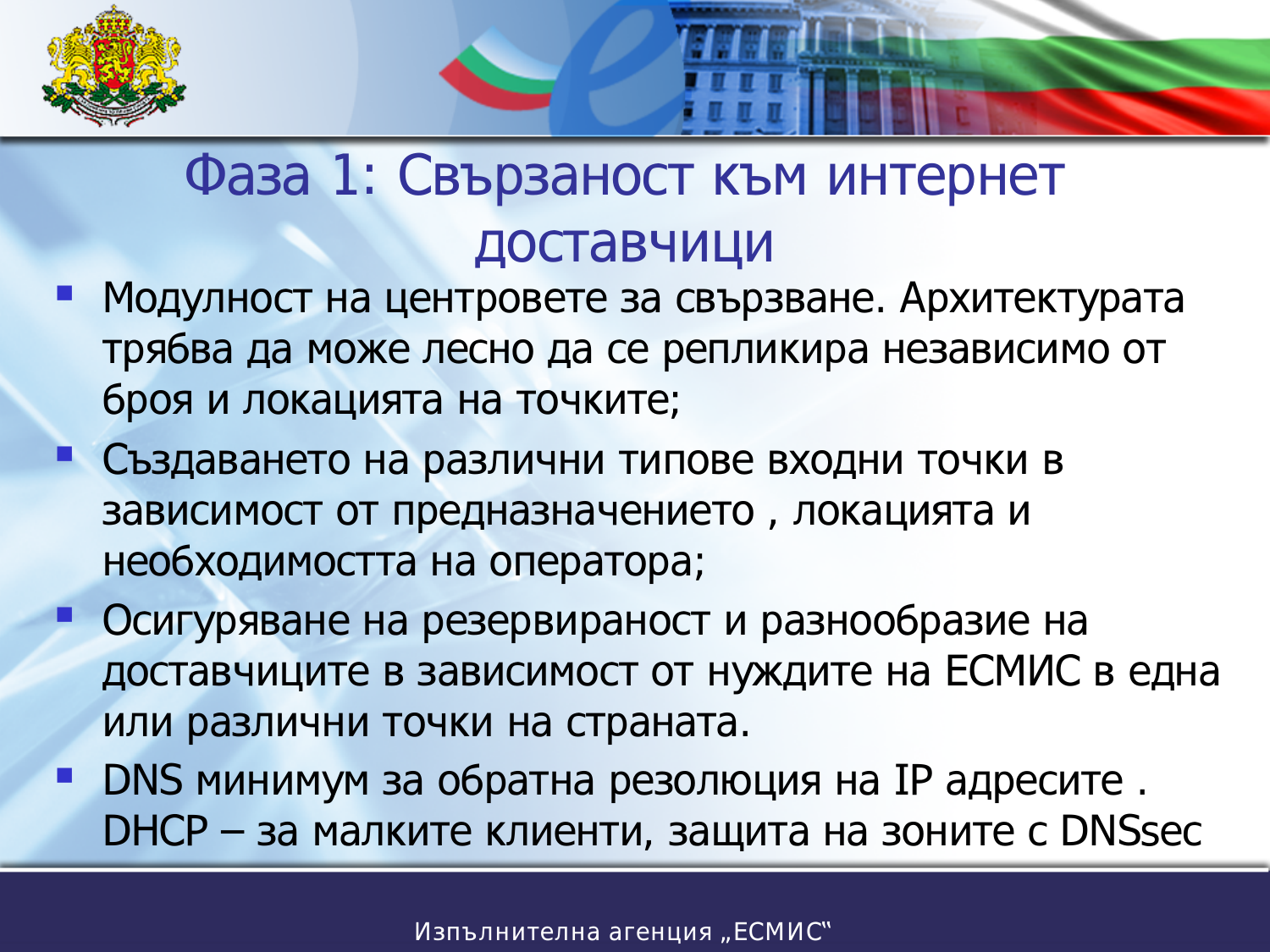

# Фаза 1: Свързаност към интернет доставчици
Модулност на центровете за свързване. Архитектурата трябва да може лесно да се репликира независимо от броя и локацията на точките;
Създаването на различни типове входни точки в зависимост от предназначението , локацията и необходимостта на оператора;
Осигуряване на резервираност и разнообразие на доставчиците в зависимост от нуждите на ЕСМИС в една или различни точки на страната.
DNS минимум за обратна резолюция на IP адресите . DHCP – за малките клиенти, защита на зоните с DNSsec
Изпълнителна агенция „ЕСМИС“